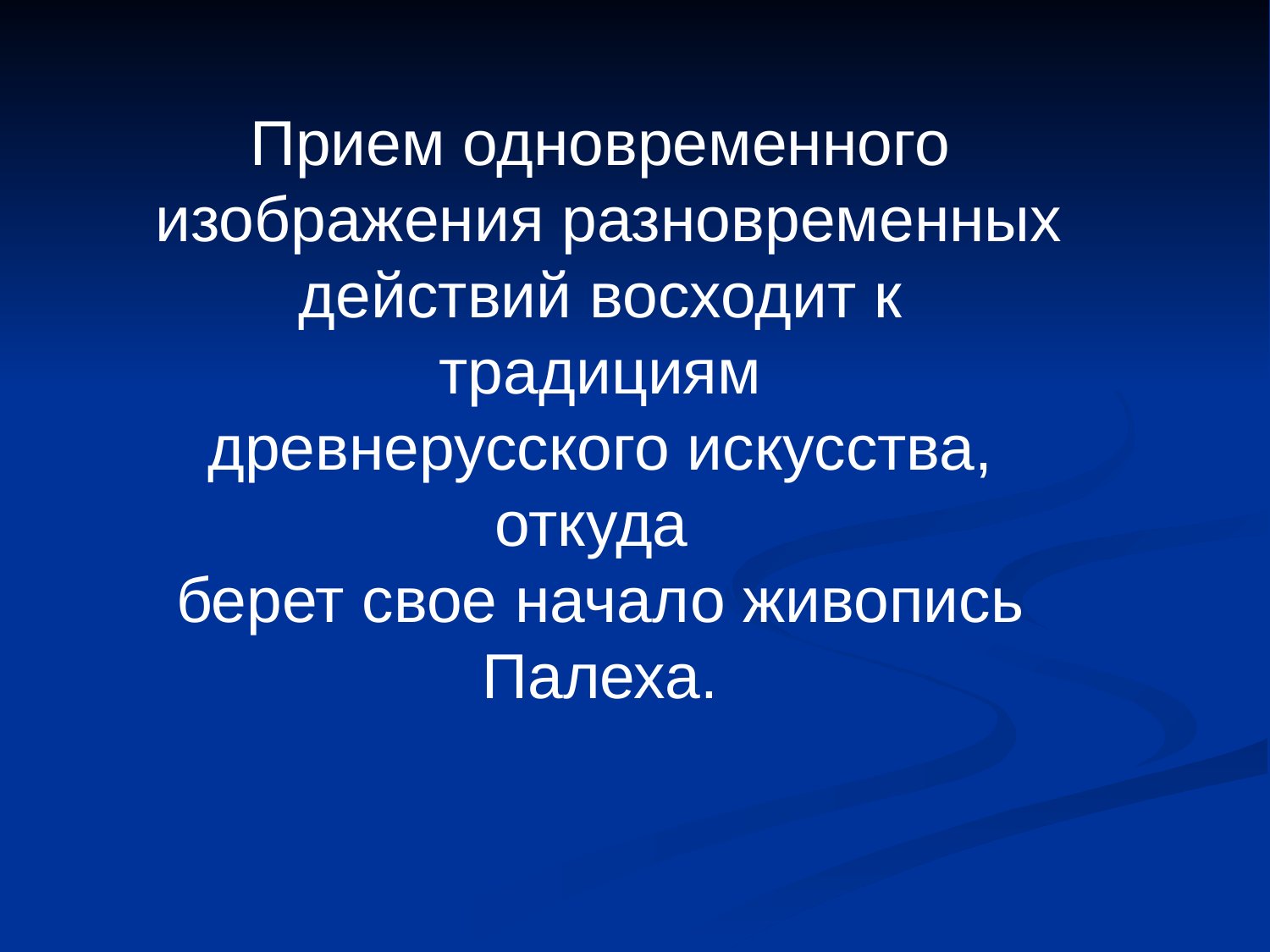

Прием одновременного
 изображения разновременных
действий восходит к традициям
древнерусского искусства, откуда
берет свое начало живопись
Палеха.

#